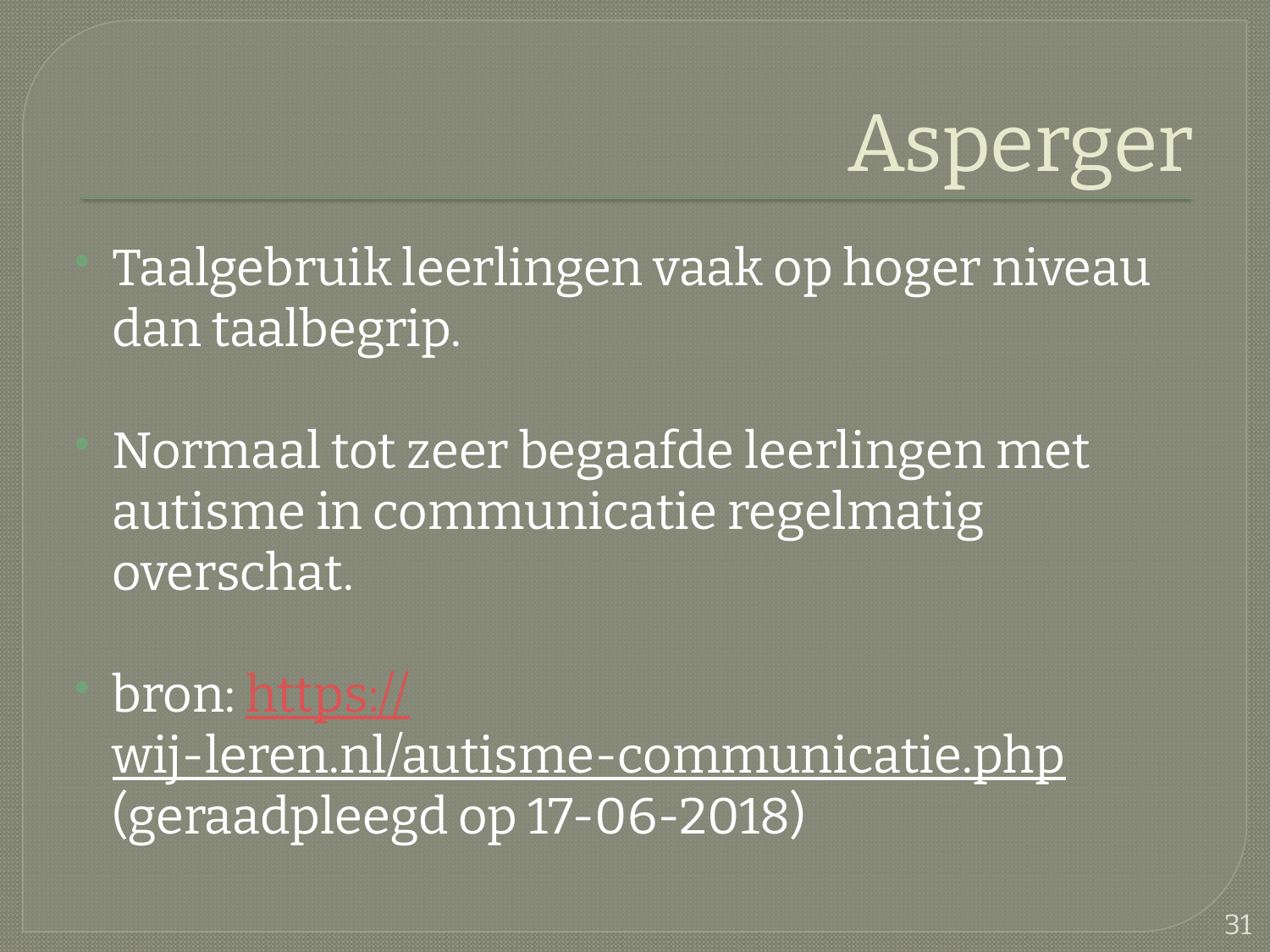

# Asperger
Taalgebruik leerlingen vaak op hoger niveau dan taalbegrip.

Normaal tot zeer begaafde leerlingen met autisme in communicatie regelmatig overschat.

bron: https://wij-leren.nl/autisme-communicatie.php (geraadpleegd op 17-06-2018)
31